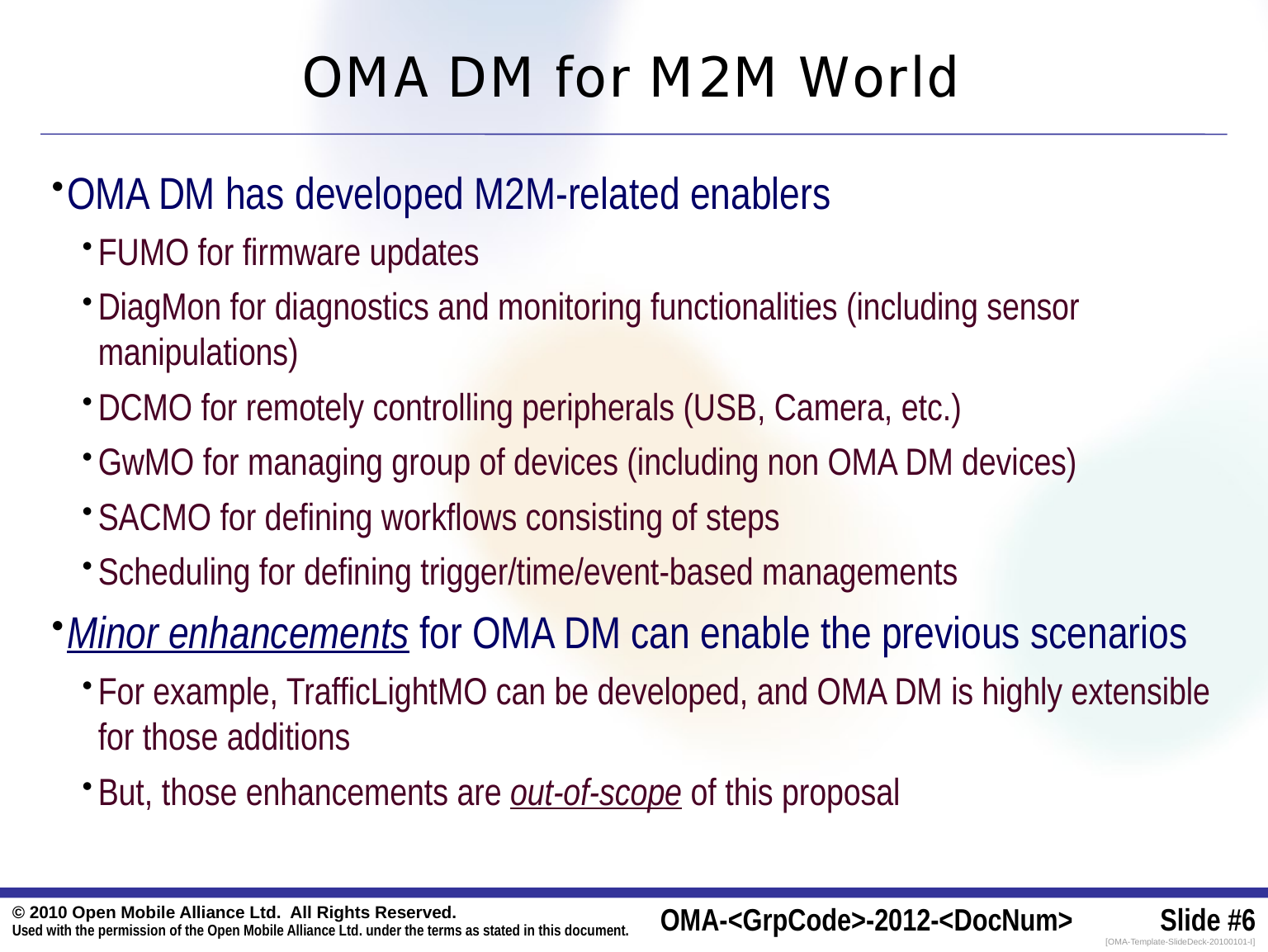

# OMA DM for M2M World
OMA DM has developed M2M-related enablers
FUMO for firmware updates
DiagMon for diagnostics and monitoring functionalities (including sensor manipulations)
DCMO for remotely controlling peripherals (USB, Camera, etc.)
GwMO for managing group of devices (including non OMA DM devices)
SACMO for defining workflows consisting of steps
Scheduling for defining trigger/time/event-based managements
Minor enhancements for OMA DM can enable the previous scenarios
For example, TrafficLightMO can be developed, and OMA DM is highly extensible for those additions
But, those enhancements are out-of-scope of this proposal